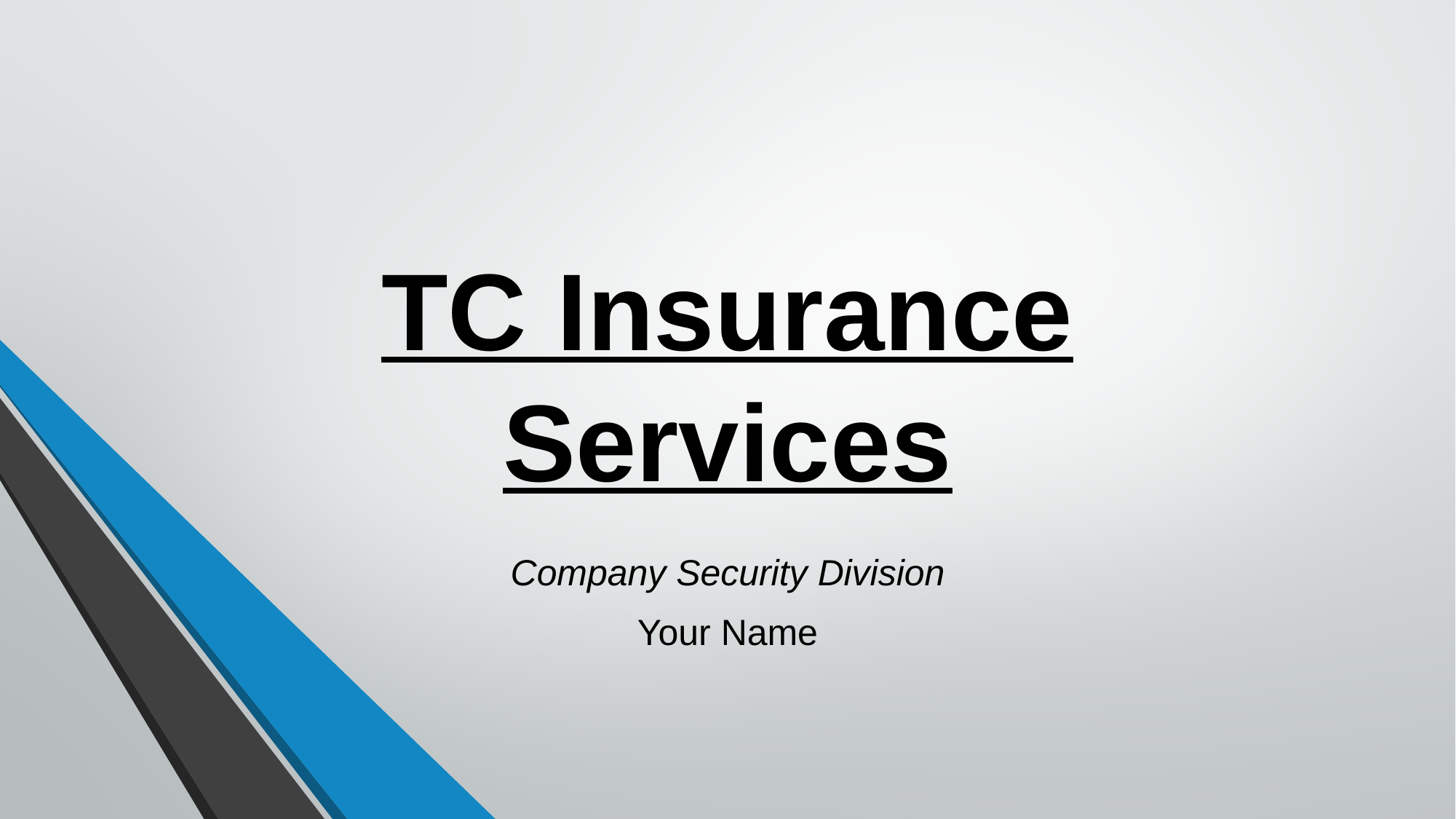

# TC Insurance Services

Company Security Division
Your Name